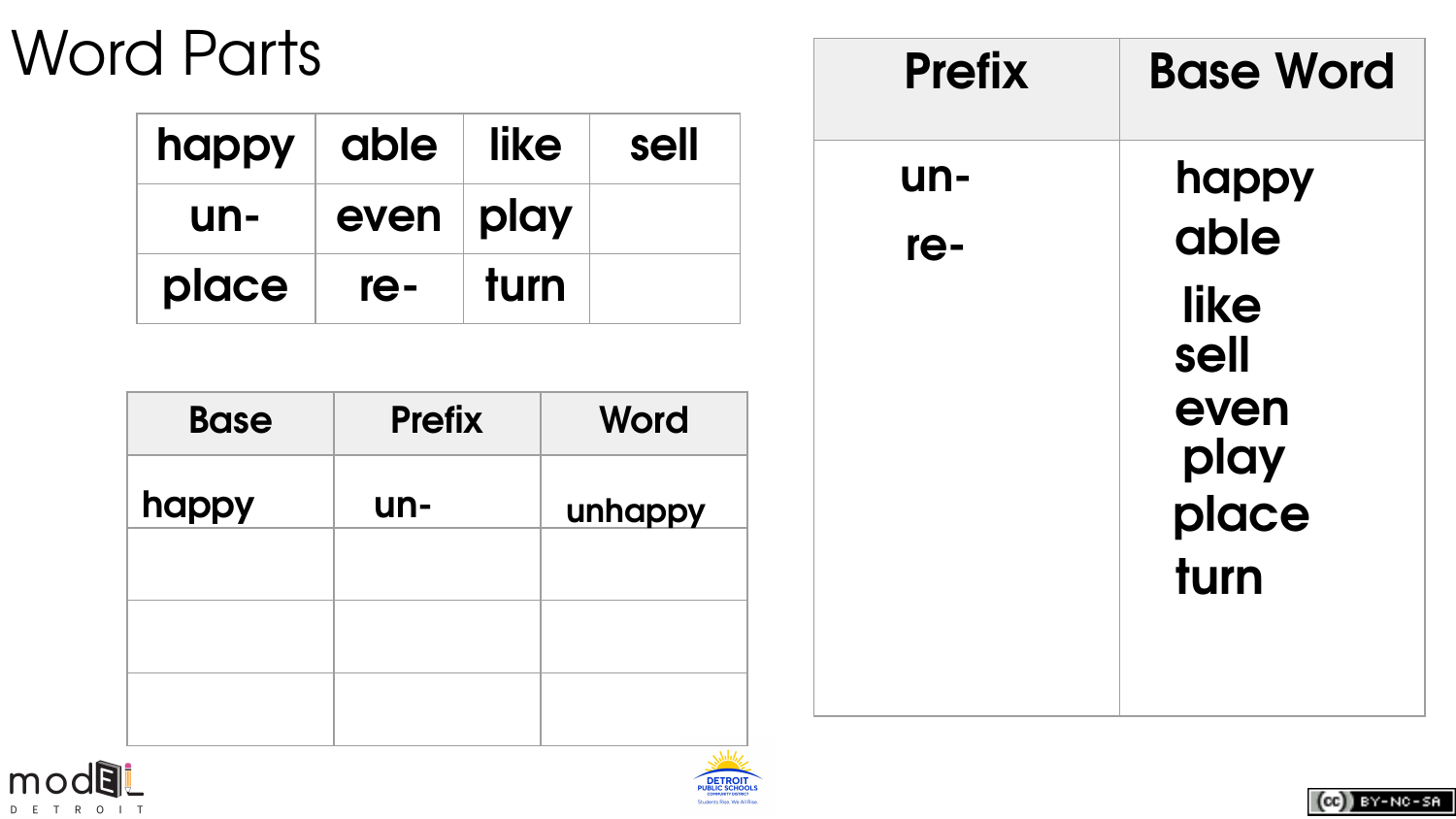

# Word Parts

| Prefix | Base Word |
| --- | --- |
|  |  |
| happy | able | like | sell |
| --- | --- | --- | --- |
| un- | even | play |  |
| place | re- | turn |  |
un-

happy

able

re-
like

sell

even

| Base | Prefix | Word |
| --- | --- | --- |
|  |  |  |
|  |  |  |
|  |  |  |
|  |  |  |

play

happy
un-
place

unhappy

turn